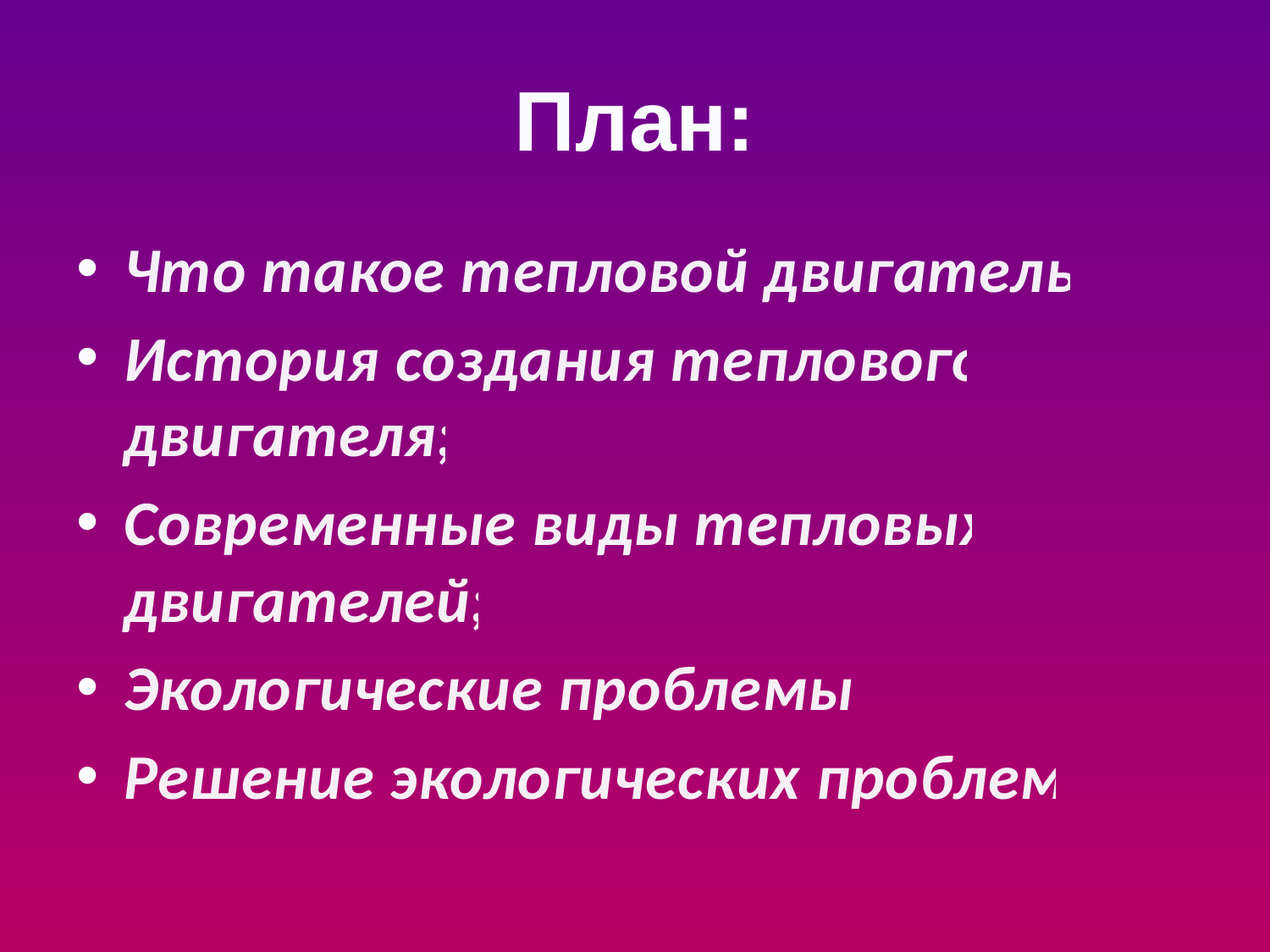

# План:
Что такое тепловой двигатель;
История создания теплового двигателя;
Современные виды тепловых двигателей;
Экологические проблемы;
Решение экологических проблем.